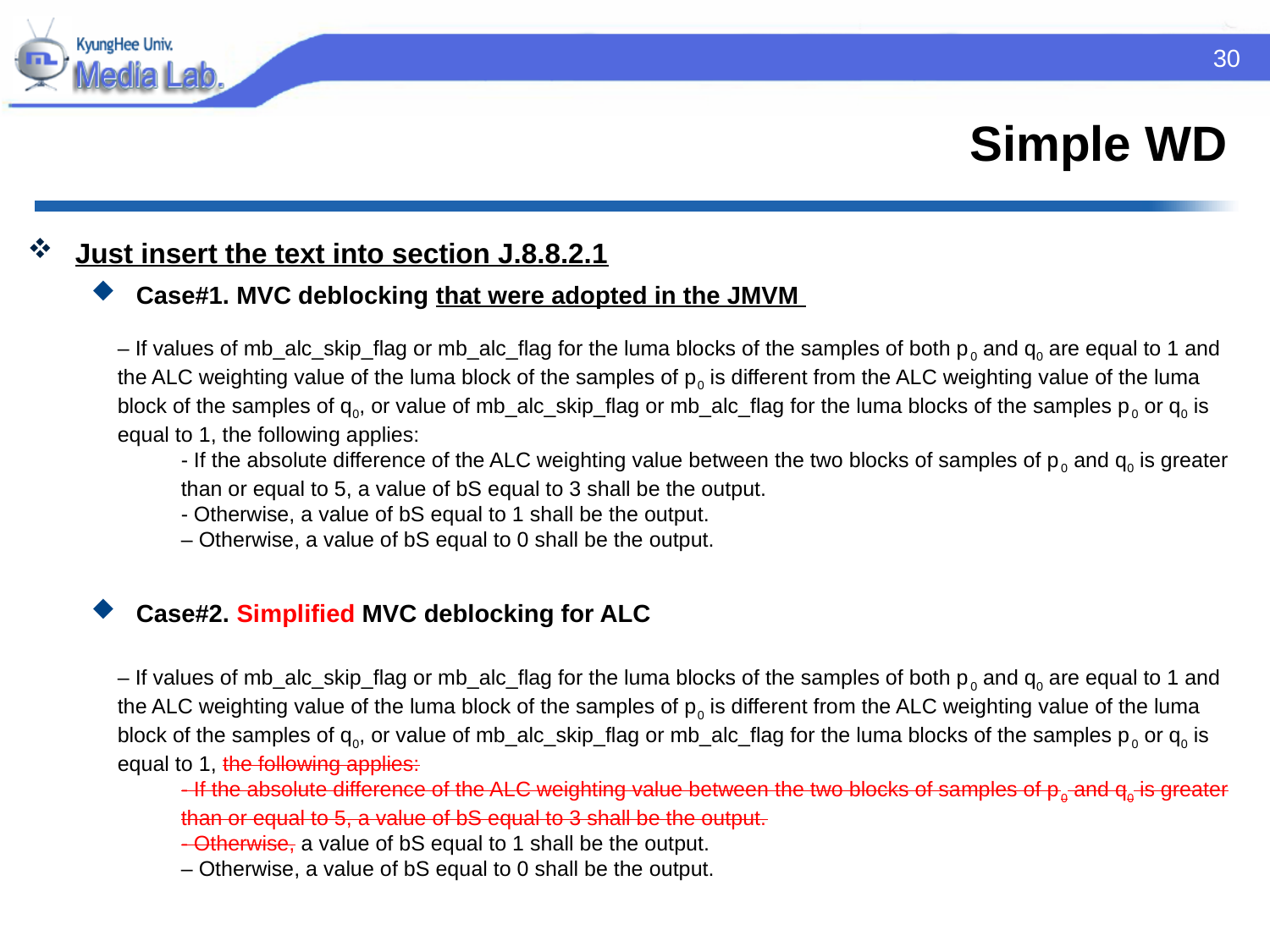

30
# Simple WD
Just insert the text into section J.8.8.2.1
Case#1. MVC deblocking that were adopted in the JMVM

Case#2. Simplified MVC deblocking for ALC
– If values of mb_alc_skip_flag or mb_alc_flag for the luma blocks of the samples of both p0 and q0 are equal to 1 and the ALC weighting value of the luma block of the samples of p0 is different from the ALC weighting value of the luma block of the samples of q0, or value of mb_alc_skip_flag or mb_alc_flag for the luma blocks of the samples p0 or q0 is equal to 1, the following applies:
- If the absolute difference of the ALC weighting value between the two blocks of samples of p0 and q0 is greater than or equal to 5, a value of bS equal to 3 shall be the output.
- Otherwise, a value of bS equal to 1 shall be the output.
– Otherwise, a value of bS equal to 0 shall be the output.

– If values of mb_alc_skip_flag or mb_alc_flag for the luma blocks of the samples of both p0 and q0 are equal to 1 and the ALC weighting value of the luma block of the samples of p0 is different from the ALC weighting value of the luma block of the samples of q0, or value of mb_alc_skip_flag or mb_alc_flag for the luma blocks of the samples p0 or q0 is equal to 1, the following applies:
- If the absolute difference of the ALC weighting value between the two blocks of samples of p0 and q0 is greater than or equal to 5, a value of bS equal to 3 shall be the output.
- Otherwise, a value of bS equal to 1 shall be the output.
– Otherwise, a value of bS equal to 0 shall be the output.